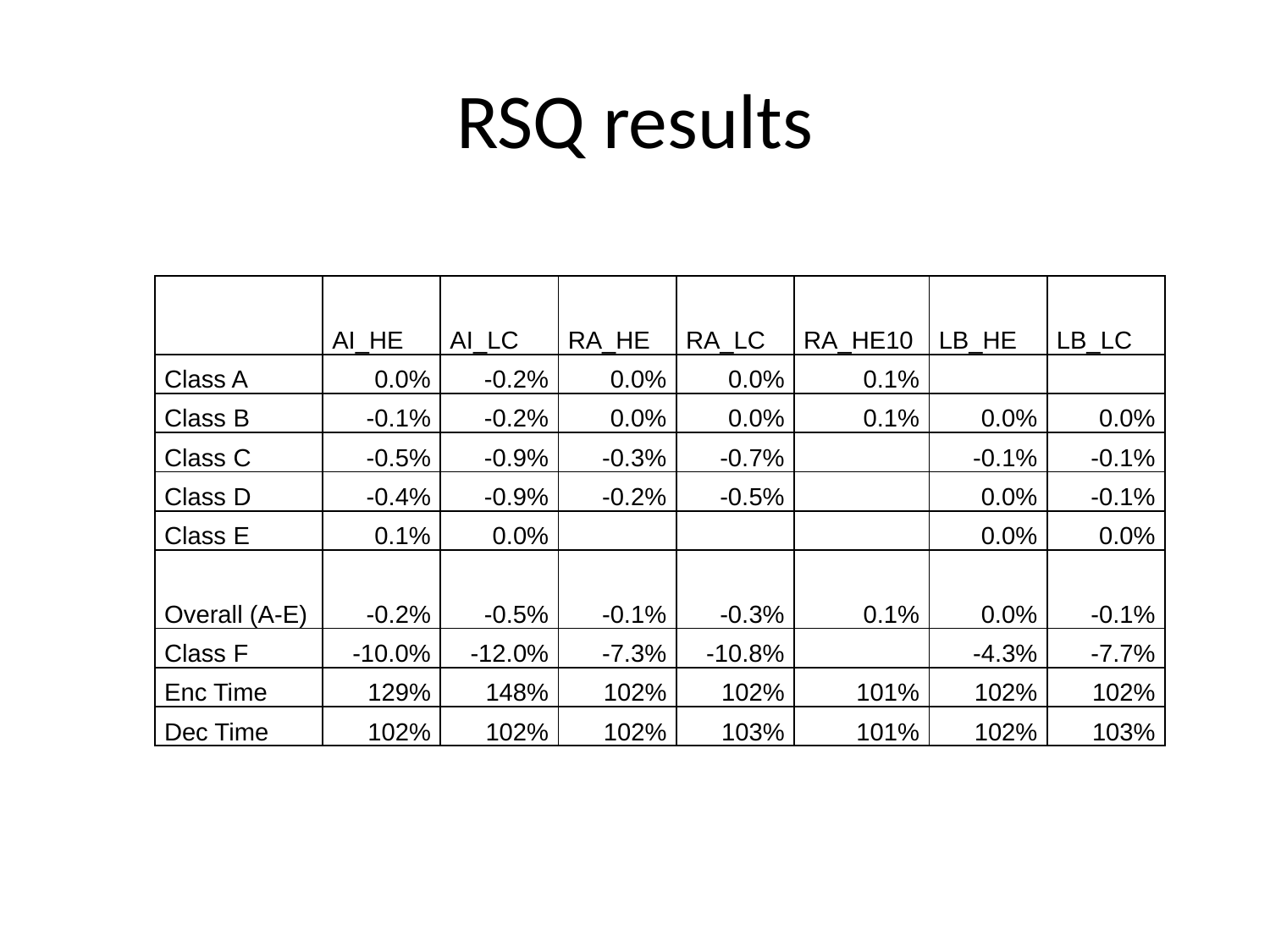

# RSQ results
|  | AI\_HE | AI\_LC | RA\_HE | RA\_LC | RA\_HE10 | LB\_HE | LB\_LC |
| --- | --- | --- | --- | --- | --- | --- | --- |
| Class A | 0.0% | -0.2% | 0.0% | 0.0% | 0.1% |  |  |
| Class B | -0.1% | -0.2% | 0.0% | 0.0% | 0.1% | 0.0% | 0.0% |
| Class C | -0.5% | -0.9% | -0.3% | -0.7% |  | -0.1% | -0.1% |
| Class D | -0.4% | -0.9% | -0.2% | -0.5% |  | 0.0% | -0.1% |
| Class E | 0.1% | 0.0% |  |  |  | 0.0% | 0.0% |
| Overall (A-E) | -0.2% | -0.5% | -0.1% | -0.3% | 0.1% | 0.0% | -0.1% |
| Class F | -10.0% | -12.0% | -7.3% | -10.8% |  | -4.3% | -7.7% |
| Enc Time | 129% | 148% | 102% | 102% | 101% | 102% | 102% |
| Dec Time | 102% | 102% | 102% | 103% | 101% | 102% | 103% |